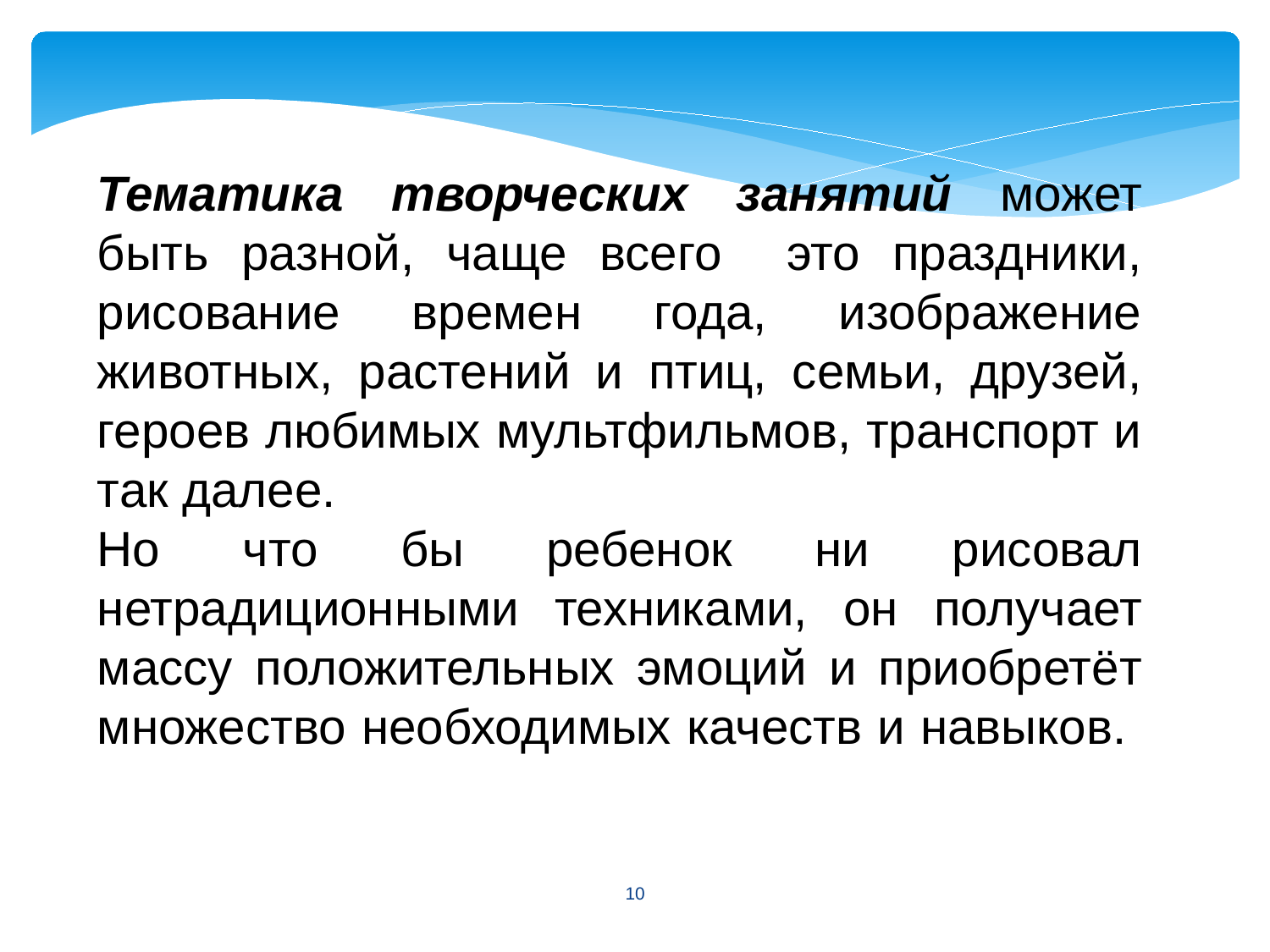

Тематика творческих занятий может быть разной, чаще всего  это праздники, рисование времен года, изображение животных, растений и птиц, семьи, друзей, героев любимых мультфильмов, транспорт и так далее.
Но что бы ребенок ни рисовал нетрадиционными техниками, он получает массу положительных эмоций и приобретёт множество необходимых качеств и навыков.

10